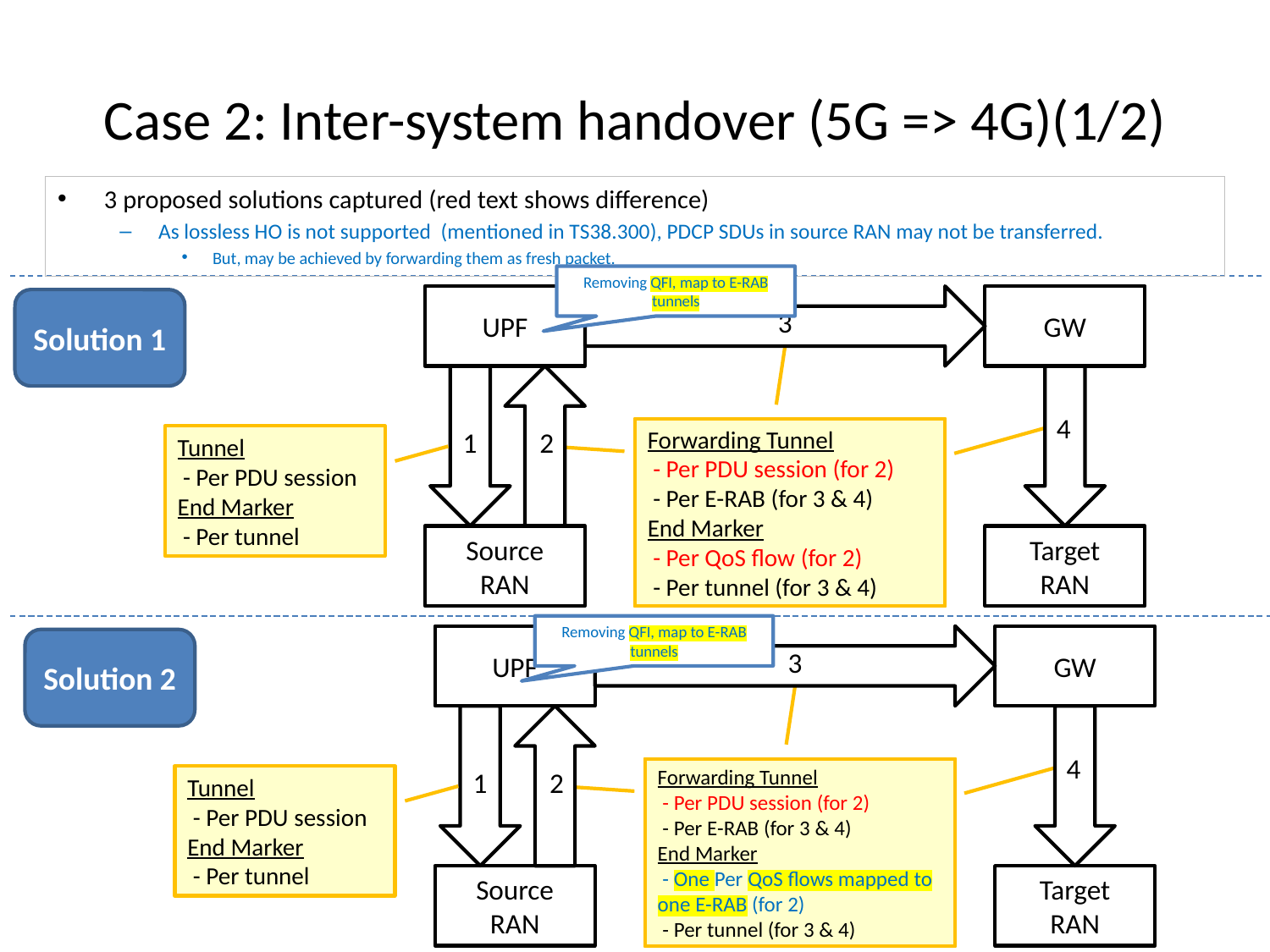

# Case 2: Inter-system handover (5G => 4G)(1/2)

3 proposed solutions captured (red text shows difference)
As lossless HO is not supported  (mentioned in TS38.300), PDCP SDUs in source RAN may not be transferred.
But, may be achieved by forwarding them as fresh packet.

Removing QFI, map to E-RAB tunnels
UPF
GW
Solution 1
3

4
1
2
Forwarding Tunnel
 - Per PDU session (for 2)
 - Per E-RAB (for 3 & 4)
End Marker
 - Per QoS flow (for 2)
 - Per tunnel (for 3 & 4)
Forwarding Tunnel
 - Per PDU session (for 2)
 - Per E-RAB (for 3 & 4)
End Marker
 - Per QoS flow (for 2)
 - Per tunnel (for 3 & 4)
Forwarding Tunnel
 - Per PDU session (for 2)
 - Per E-RAB (for 3 & 4)
End Marker
 - Per QoS flow (for 2)
 - Per tunnel (for 3 & 4)
Tunnel
 - Per PDU session
End Marker
 - Per tunnel

Source
RAN
Target
RAN
Removing QFI, map to E-RAB tunnels
UPF
GW
Solution 2
3

4
1
2
Forwarding Tunnel
 - Per PDU session (for 2)
 - Per E-RAB (for 3 & 4)
End Marker
 - Per QoS flow (for 2)
 - Per tunnel (for 3 & 4)
Forwarding Tunnel
 - Per PDU session (for 2)
 - Per E-RAB (for 3 & 4)
End Marker
 - Per QoS flow (for 2)
 - Per tunnel (for 3 & 4)
Forwarding Tunnel
 - Per PDU session (for 2)
 - Per E-RAB (for 3 & 4)
End Marker
 - One Per QoS flows mapped to one E-RAB (for 2)
 - Per tunnel (for 3 & 4)
Tunnel
 - Per PDU session
End Marker
 - Per tunnel
Source
RAN
Target
RAN